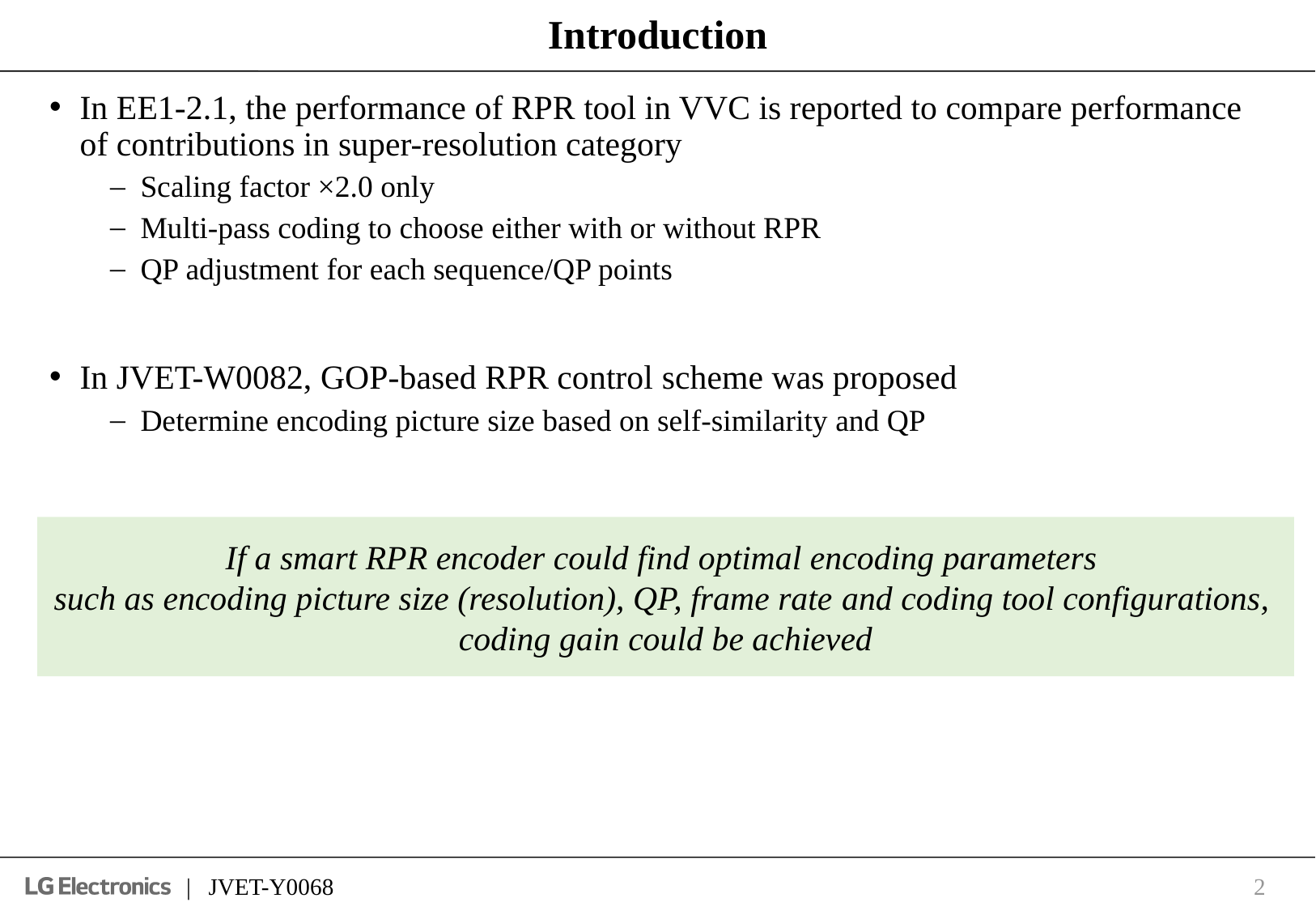

# Introduction
In EE1-2.1, the performance of RPR tool in VVC is reported to compare performance of contributions in super-resolution category
Scaling factor ×2.0 only
Multi-pass coding to choose either with or without RPR
QP adjustment for each sequence/QP points

In JVET-W0082, GOP-based RPR control scheme was proposed
Determine encoding picture size based on self-similarity and QP

If a smart RPR encoder could find optimal encoding parameters
such as encoding picture size (resolution), QP, frame rate and coding tool configurations,
coding gain could be achieved
2